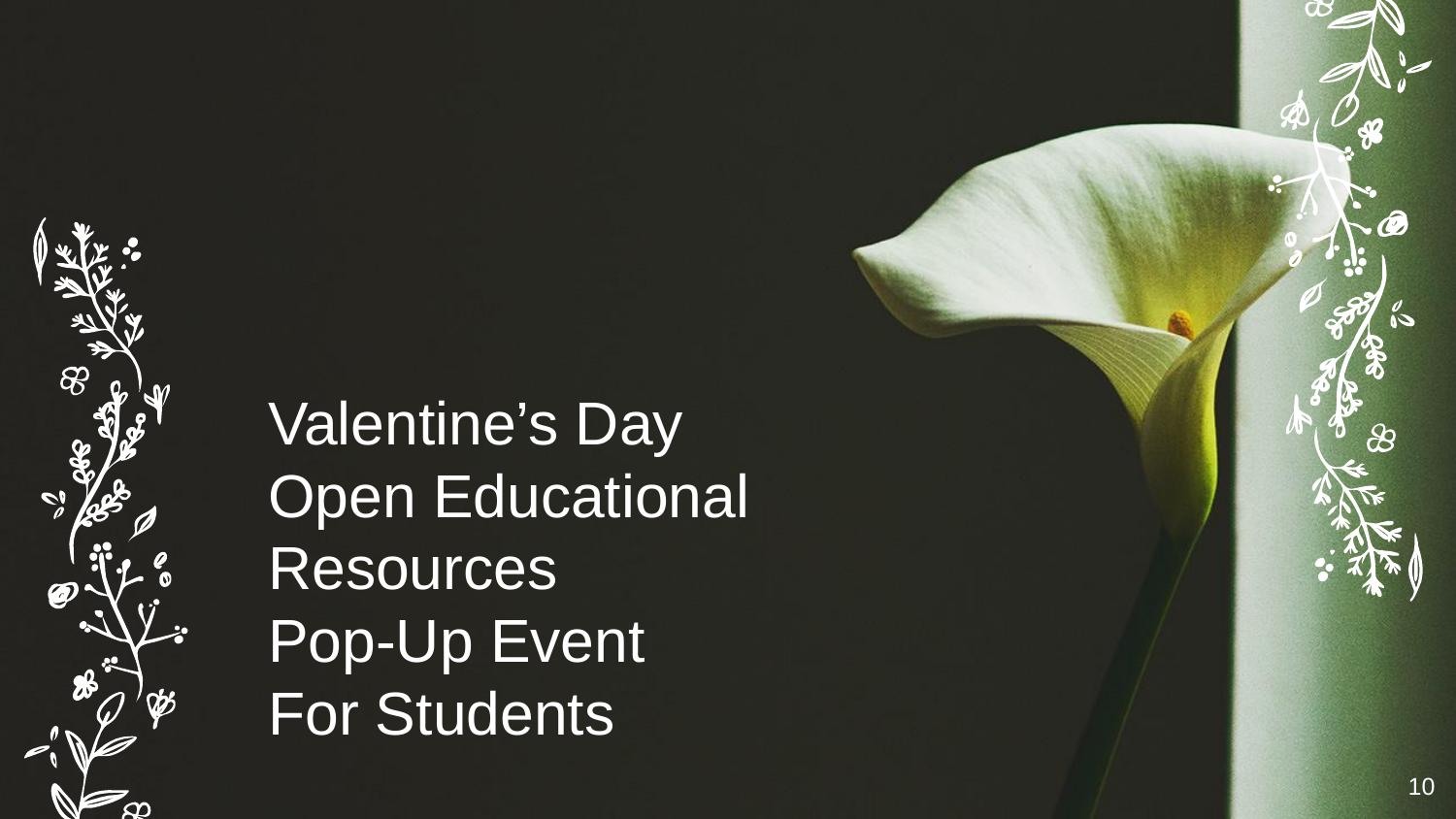

Valentine’s Day
Open Educational Resources
Pop-Up Event
For Students
10